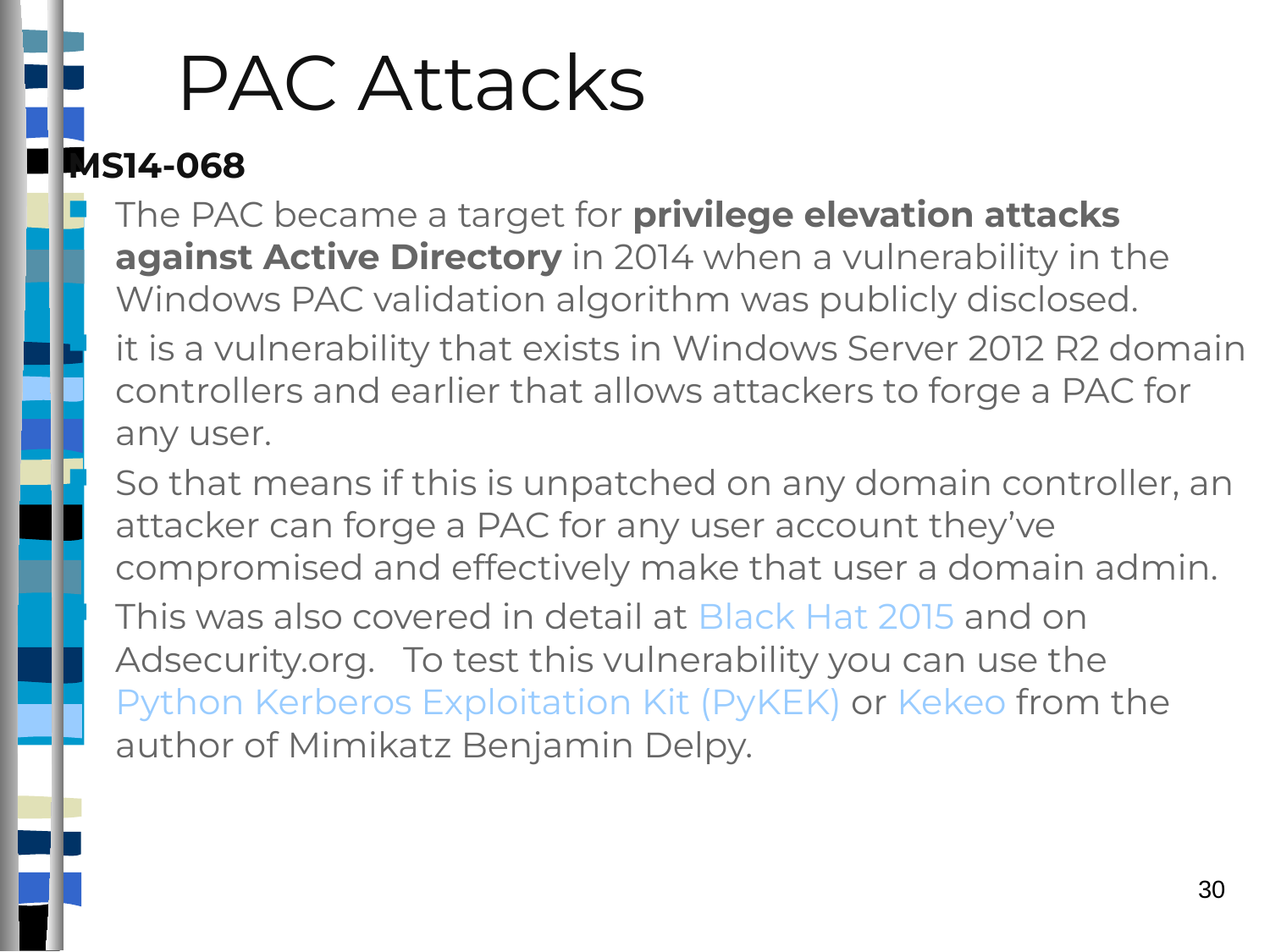

# PAC Attacks
MS14-068
The PAC became a target for privilege elevation attacks against Active Directory in 2014 when a vulnerability in the Windows PAC validation algorithm was publicly disclosed.
it is a vulnerability that exists in Windows Server 2012 R2 domain controllers and earlier that allows attackers to forge a PAC for any user.
So that means if this is unpatched on any domain controller, an attacker can forge a PAC for any user account they’ve compromised and effectively make that user a domain admin.
This was also covered in detail at Black Hat 2015 and on Adsecurity.org.   To test this vulnerability you can use the Python Kerberos Exploitation Kit (PyKEK) or Kekeo from the author of Mimikatz Benjamin Delpy.

30